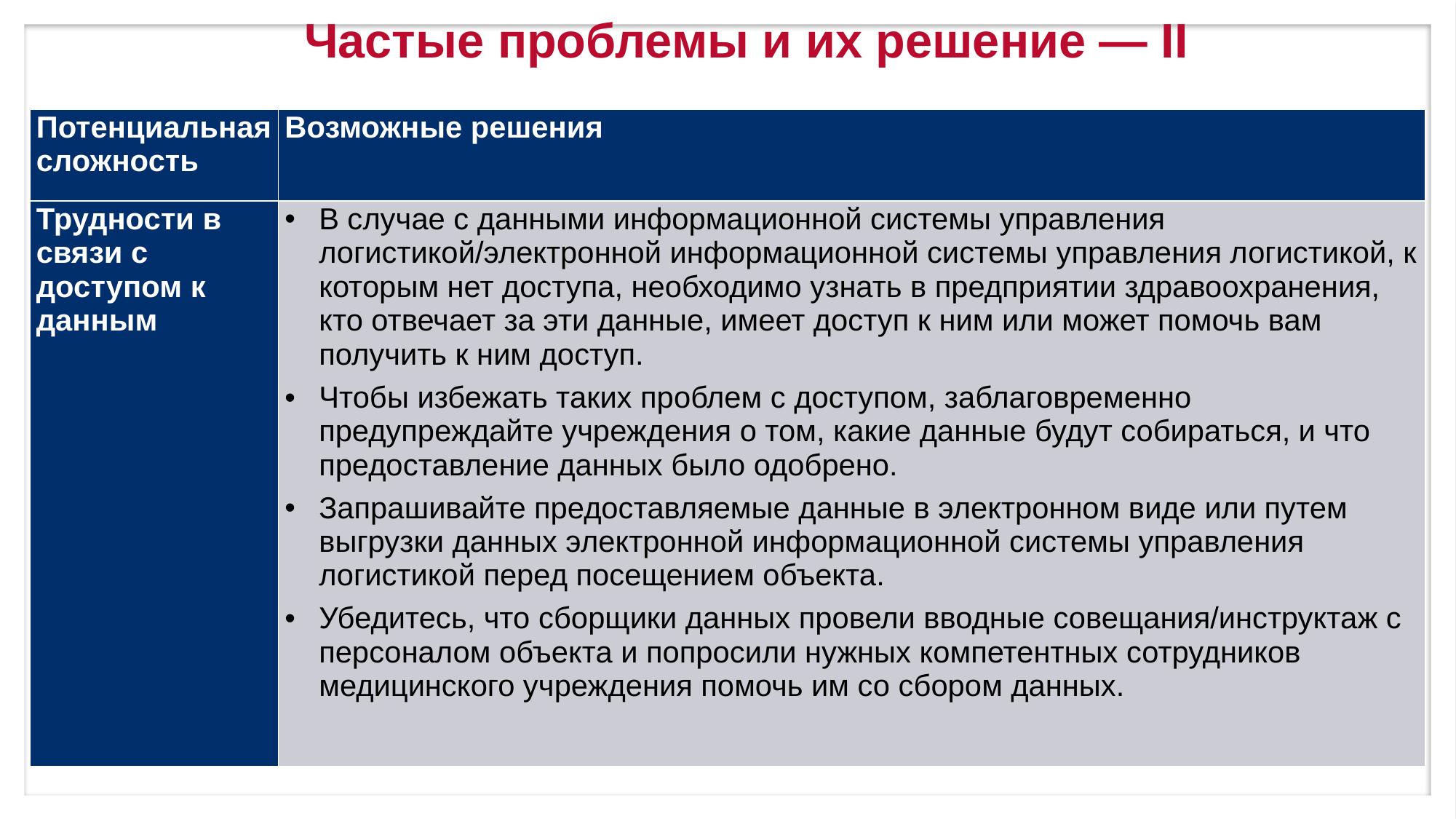

# Частые проблемы и их решение — II
| Потенциальная сложность | Возможные решения |
| --- | --- |
| Трудности в связи с доступом к данным | В случае с данными информационной системы управления логистикой/электронной информационной системы управления логистикой, к которым нет доступа, необходимо узнать в предприятии здравоохранения, кто отвечает за эти данные, имеет доступ к ним или может помочь вам получить к ним доступ. Чтобы избежать таких проблем с доступом, заблаговременно предупреждайте учреждения о том, какие данные будут собираться, и что предоставление данных было одобрено. Запрашивайте предоставляемые данные в электронном виде или путем выгрузки данных электронной информационной системы управления логистикой перед посещением объекта. Убедитесь, что сборщики данных провели вводные совещания/инструктаж с персоналом объекта и попросили нужных компетентных сотрудников медицинского учреждения помочь им со сбором данных. |